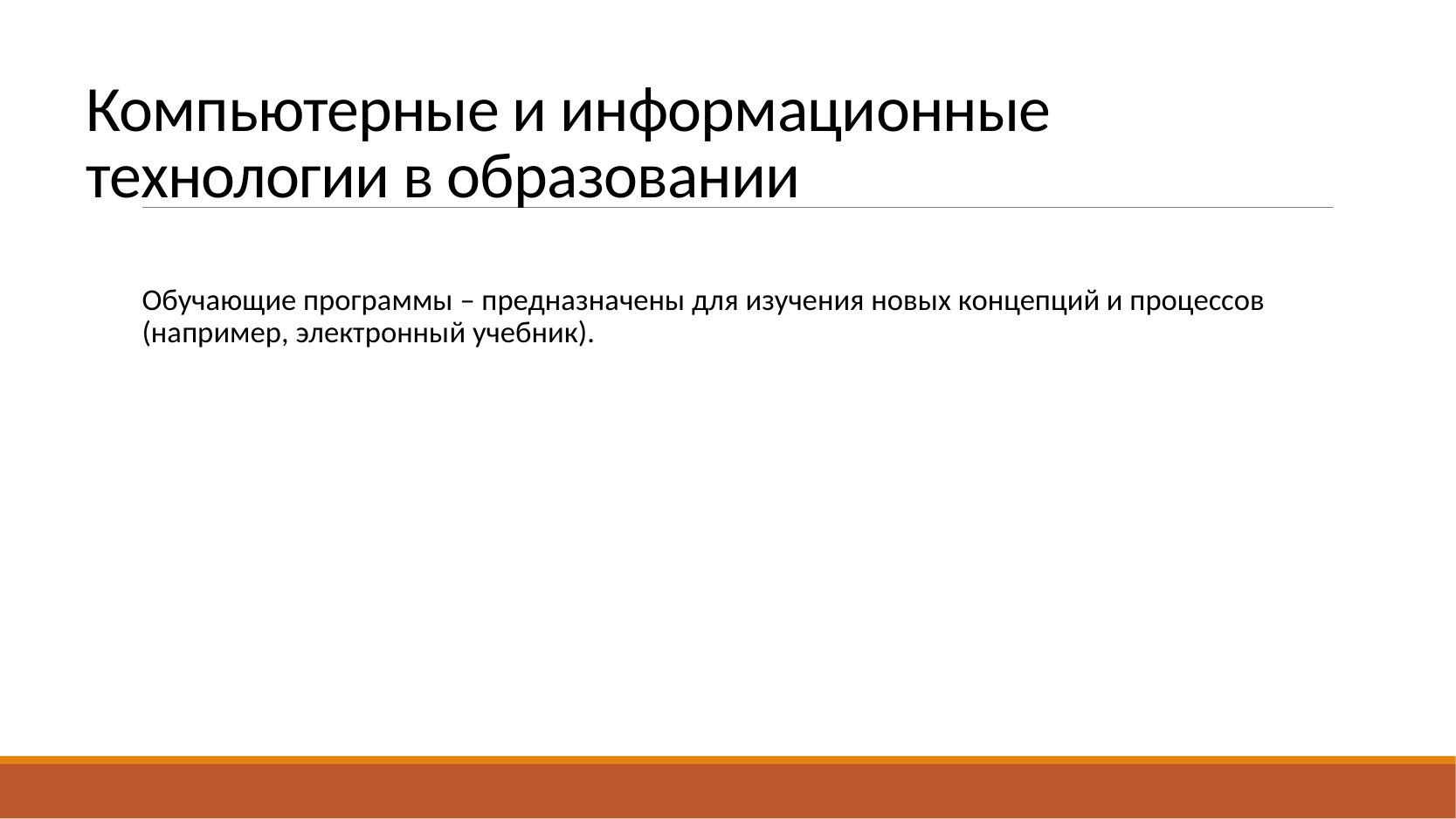

# Компьютерные и информационные технологии в образовании

	Обучающие программы – предназначены для изучения новых концепций и процессов (например, электронный учебник).